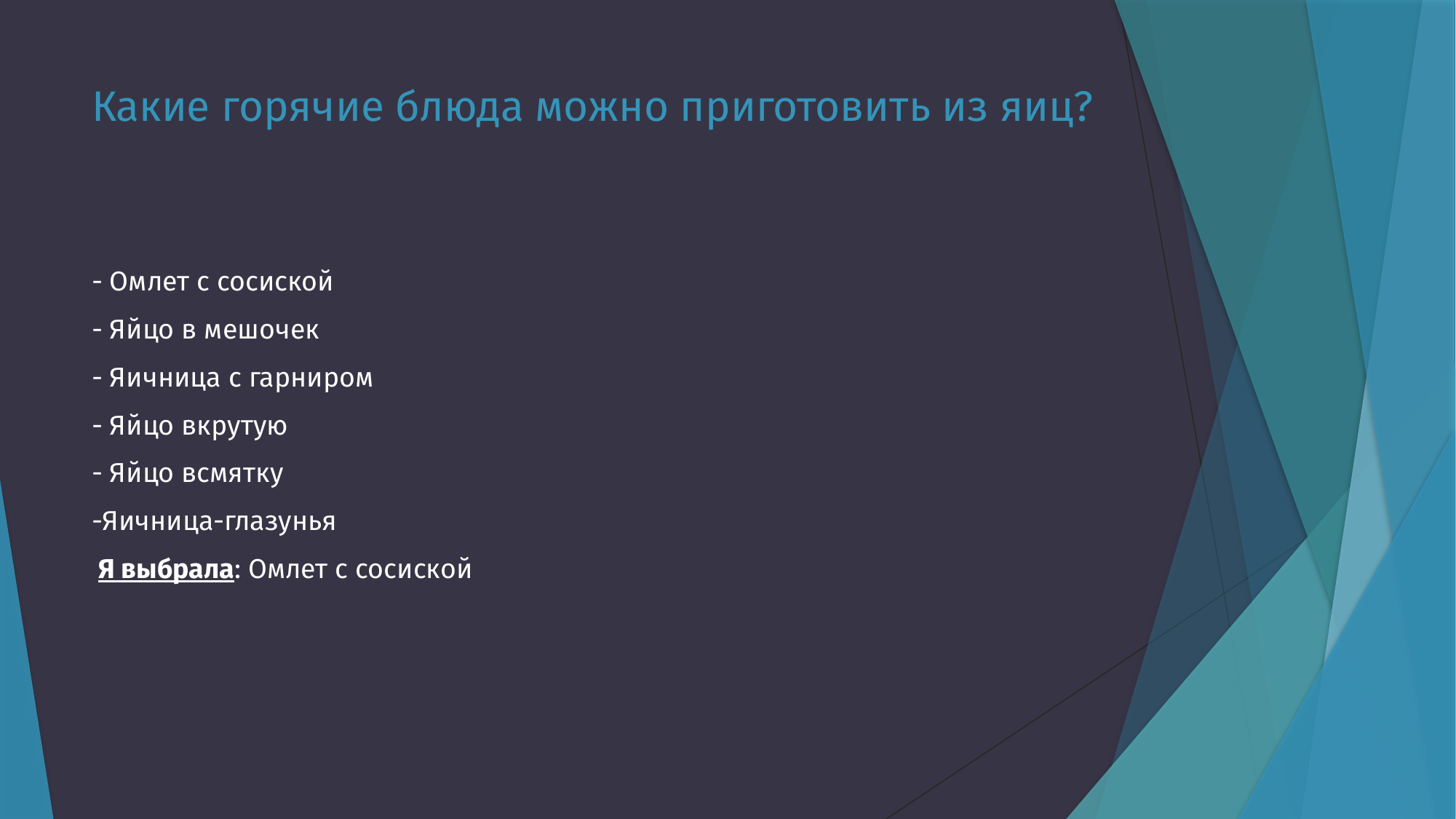

# Какие горячие блюда можно приготовить из яиц?
- Омлет с сосиской
- Яйцо в мешочек
- Яичница с гарниром
- Яйцо вкрутую
- Яйцо всмятку
-Яичница-глазунья
 Я выбрала: Омлет с сосиской